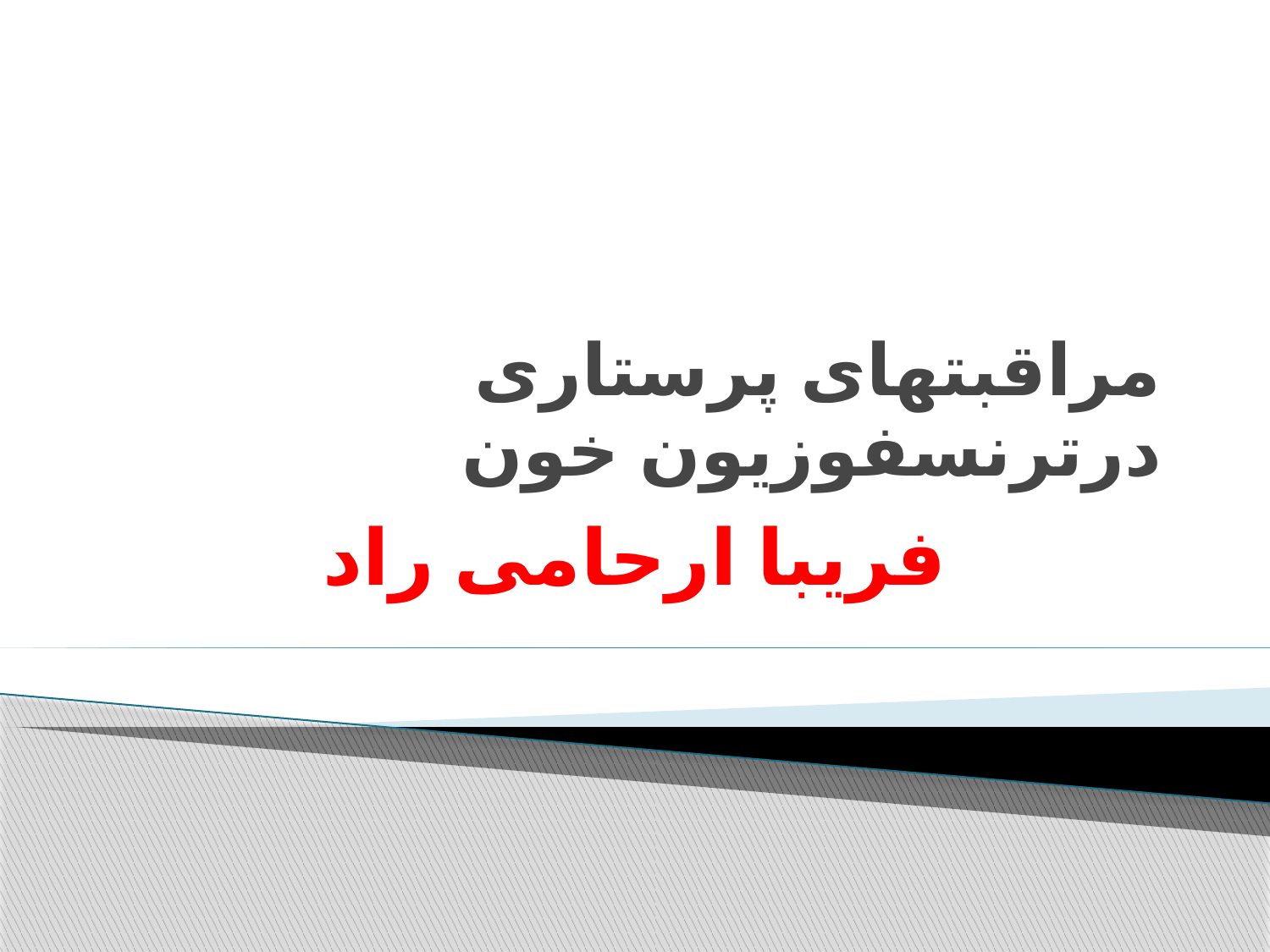

# مراقبتهای پرستاری درترنسفوزیون خون
فریبا ارحامی راد